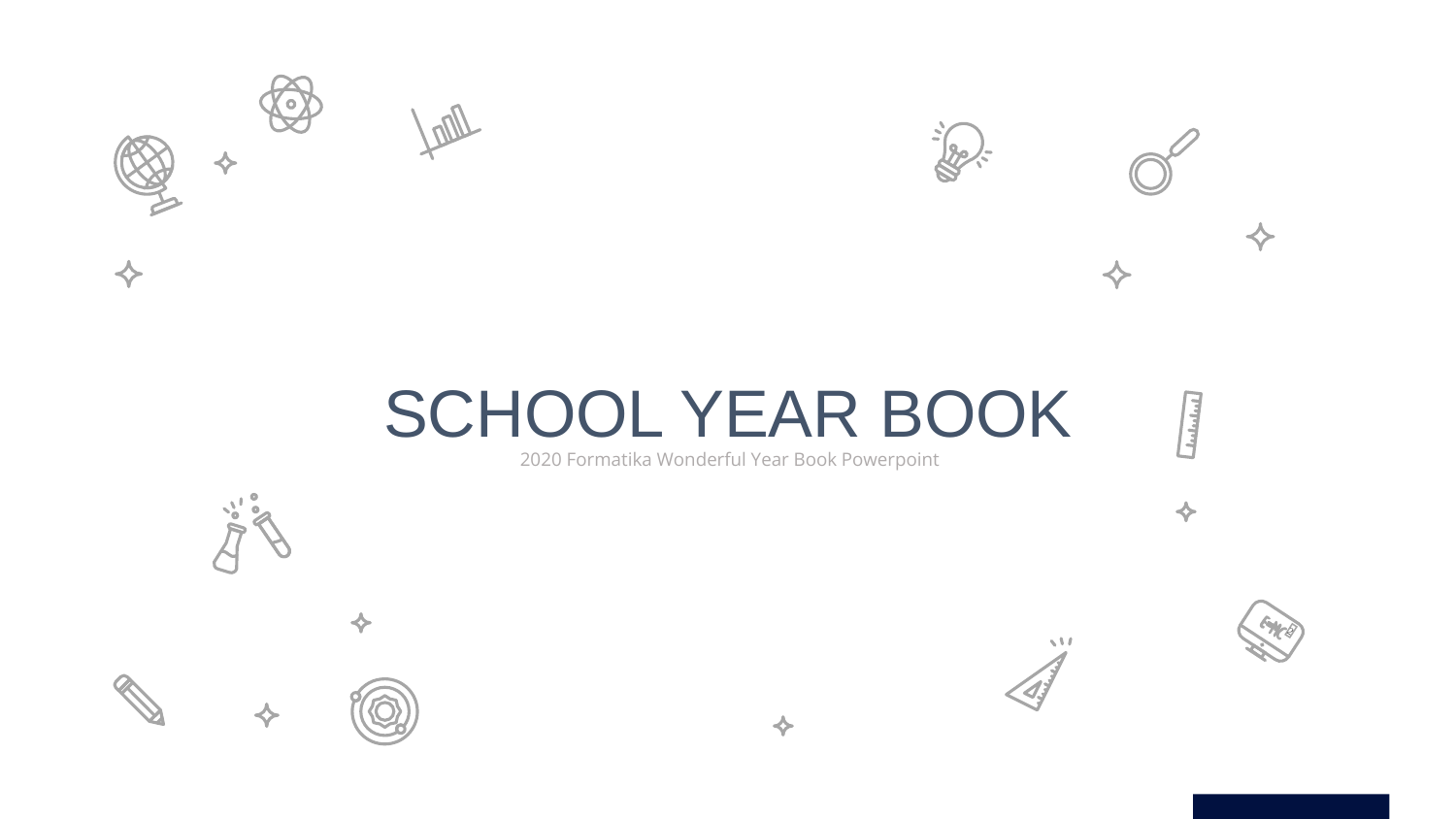

2

SCHOOL YEAR BOOK
2020 Formatika Wonderful Year Book Powerpoint